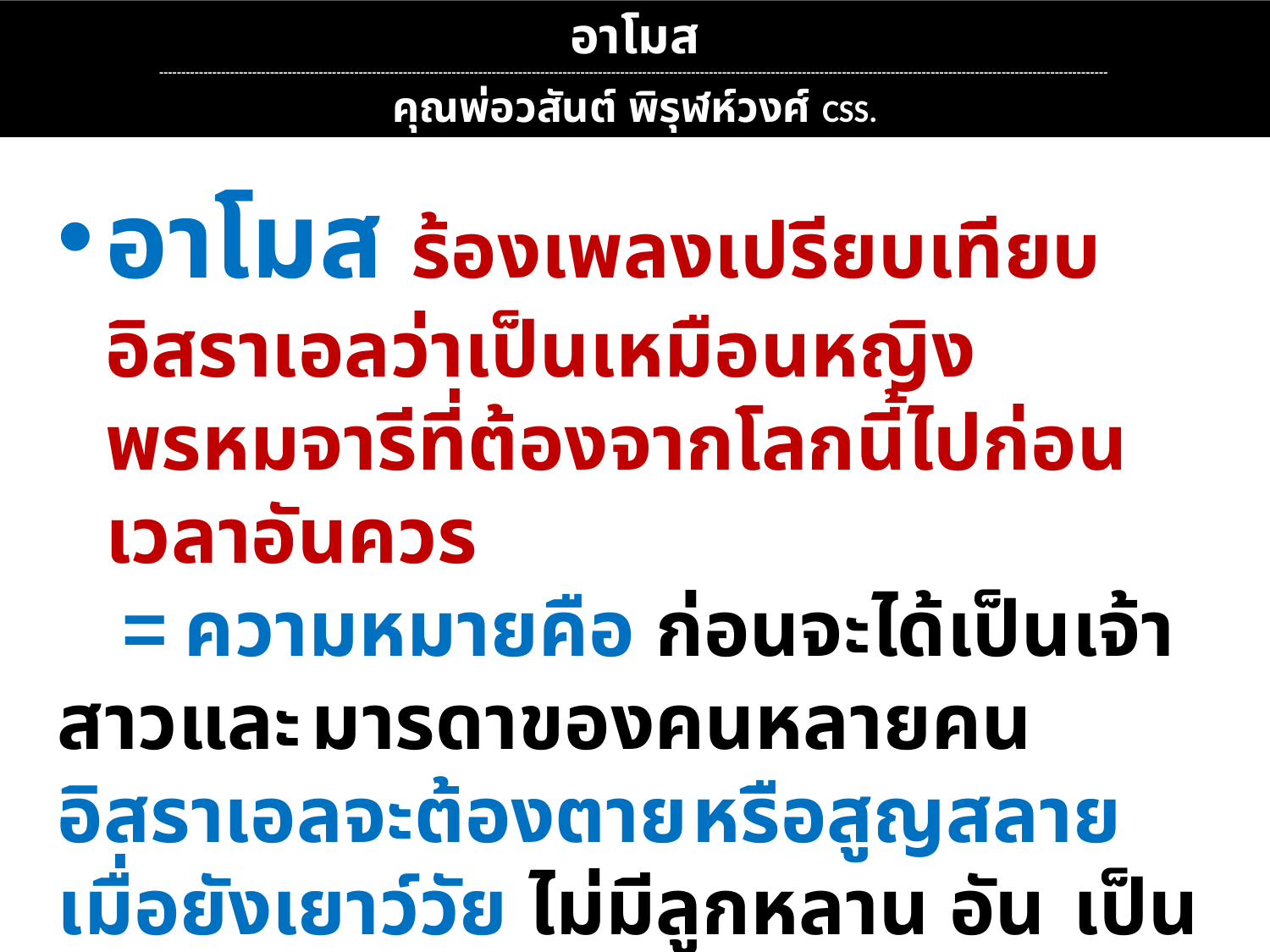

อาโมส
----------------------------------------------------------------------------------------------------------------------------------------------------------------------------------------------------------------------
คุณพ่อวสันต์ พิรุฬห์วงศ์ CSS.
อาโมส ร้องเพลงเปรียบเทียบอิสราเอลว่าเป็นเหมือนหญิงพรหมจารีที่ต้องจากโลกนี้ไปก่อนเวลาอันควร
   =	ความหมายคือ ก่อนจะได้เป็นเจ้าสาวและ	มารดาของคนหลายคน อิสราเอลจะต้องตาย	หรือสูญสลายเมื่อยังเยาว์วัย ไม่มีลูกหลาน อัน	เป็นเคราะห์ร้อยสองเท่า